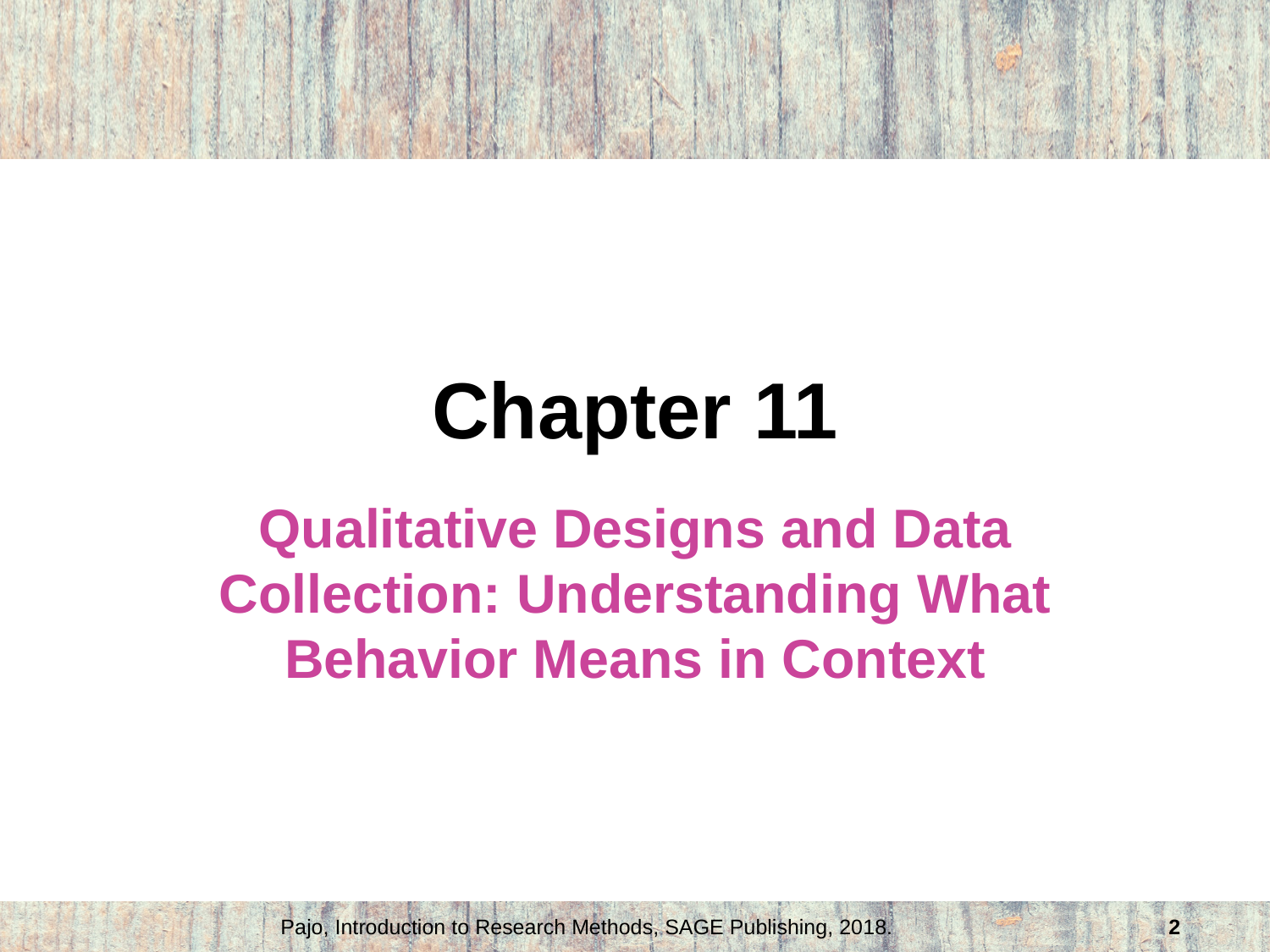

# Chapter 11
Qualitative Designs and Data Collection: Understanding What Behavior Means in Context
Pajo, Introduction to Research Methods, SAGE Publishing, 2018.
2